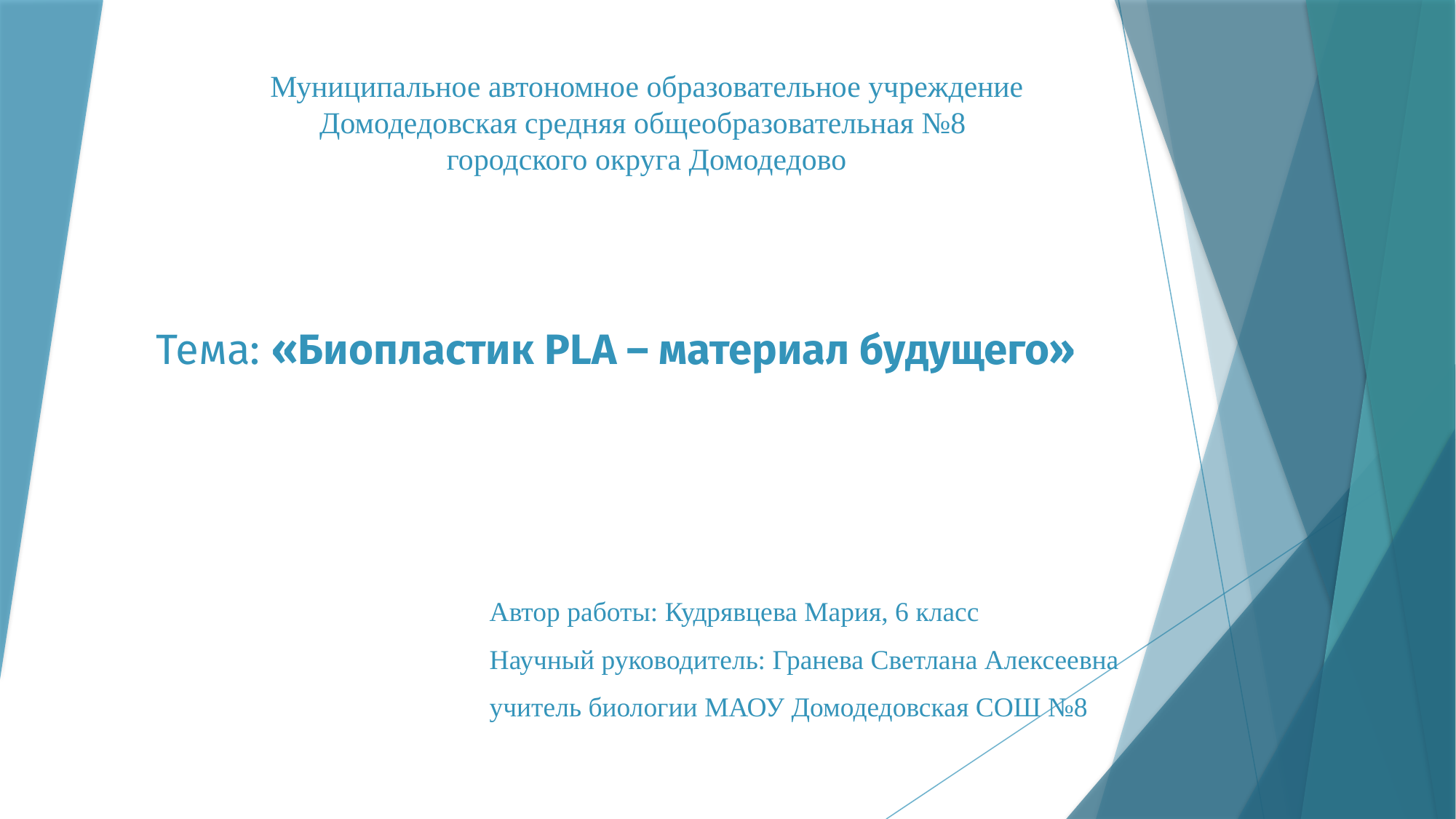

# Муниципальное автономное образовательное учреждение Домодедовская средняя общеобразовательная №8 городского округа Домодедово
Тема: «Биопластик PLA – материал будущего»
Автор работы: Кудрявцева Мария, 6 класс
Научный руководитель: Гранева Светлана Алексеевна
учитель биологии МАОУ Домодедовская СОШ №8